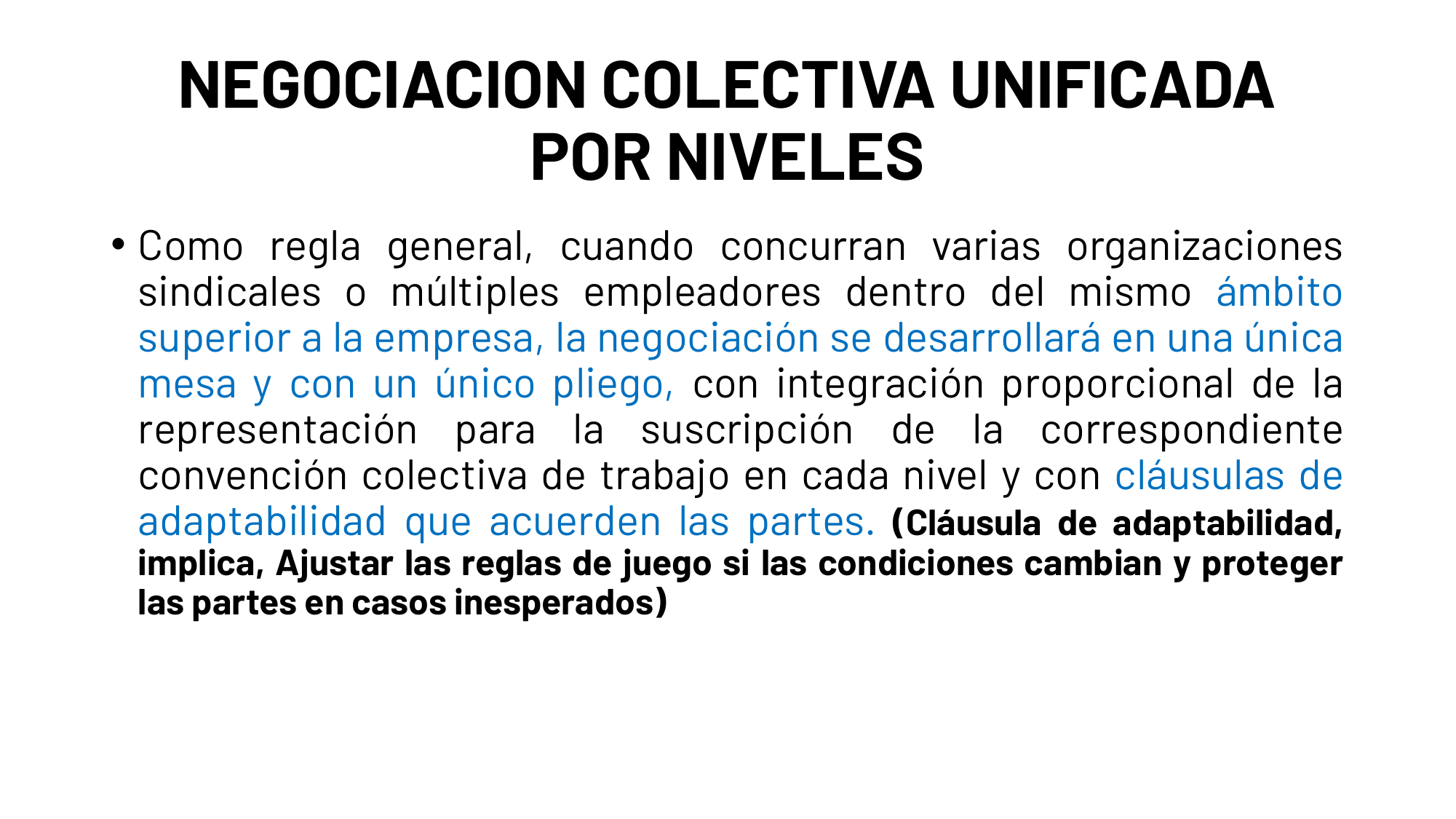

# NEGOCIACION COLECTIVA UNIFICADA POR NIVELES
Como regla general, cuando concurran varias organizaciones sindicales o múltiples empleadores dentro del mismo ámbito superior a la empresa, la negociación se desarrollará en una única mesa y con un único pliego, con integración proporcional de la representación para la suscripción de la correspondiente convención colectiva de trabajo en cada nivel y con cláusulas de adaptabilidad que acuerden las partes. (Cláusula de adaptabilidad, implica, Ajustar las reglas de juego si las condiciones cambian y proteger las partes en casos inesperados)